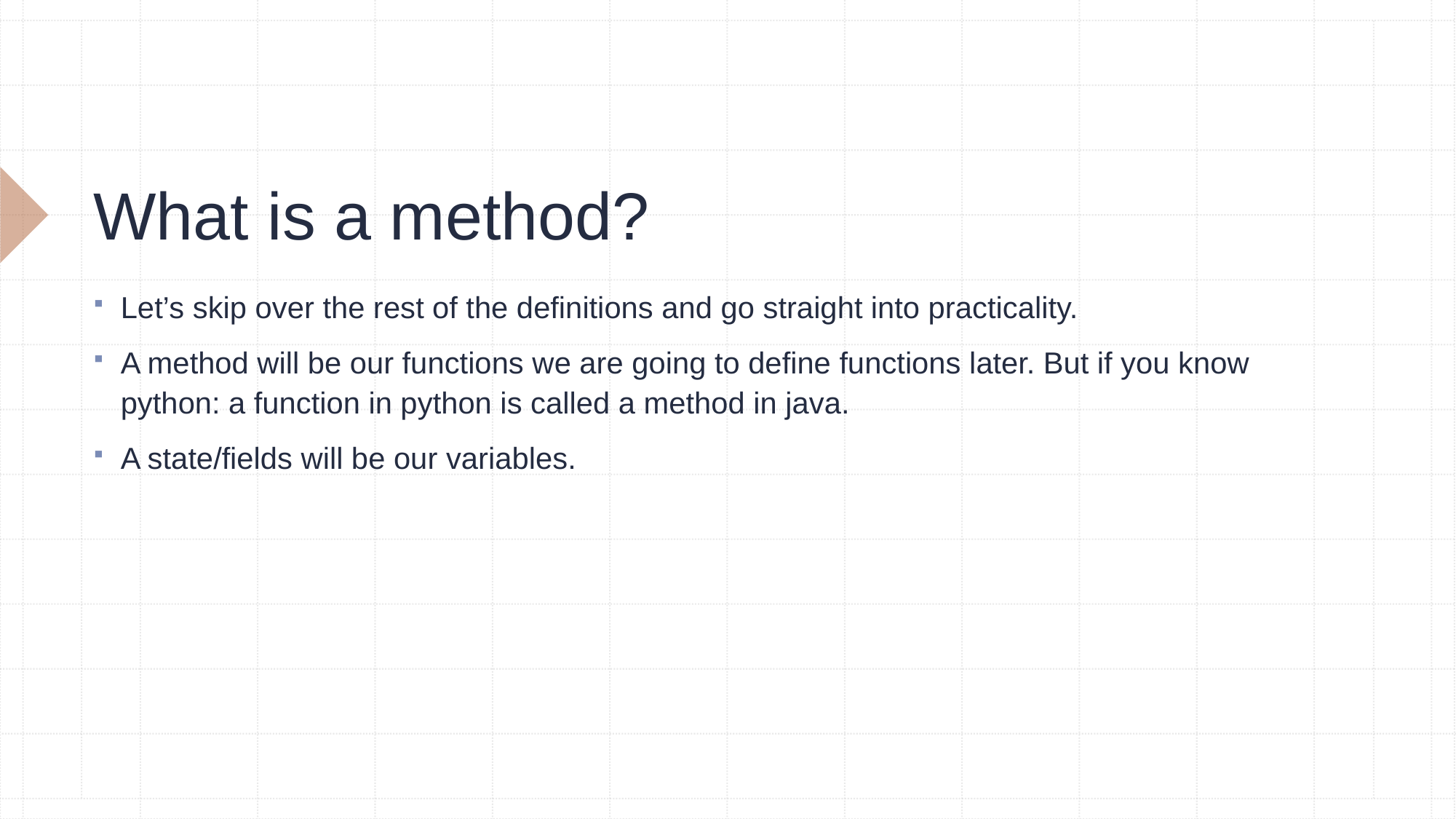

# What is a method?
Let’s skip over the rest of the definitions and go straight into practicality.
A method will be our functions we are going to define functions later. But if you know python: a function in python is called a method in java.
A state/fields will be our variables.